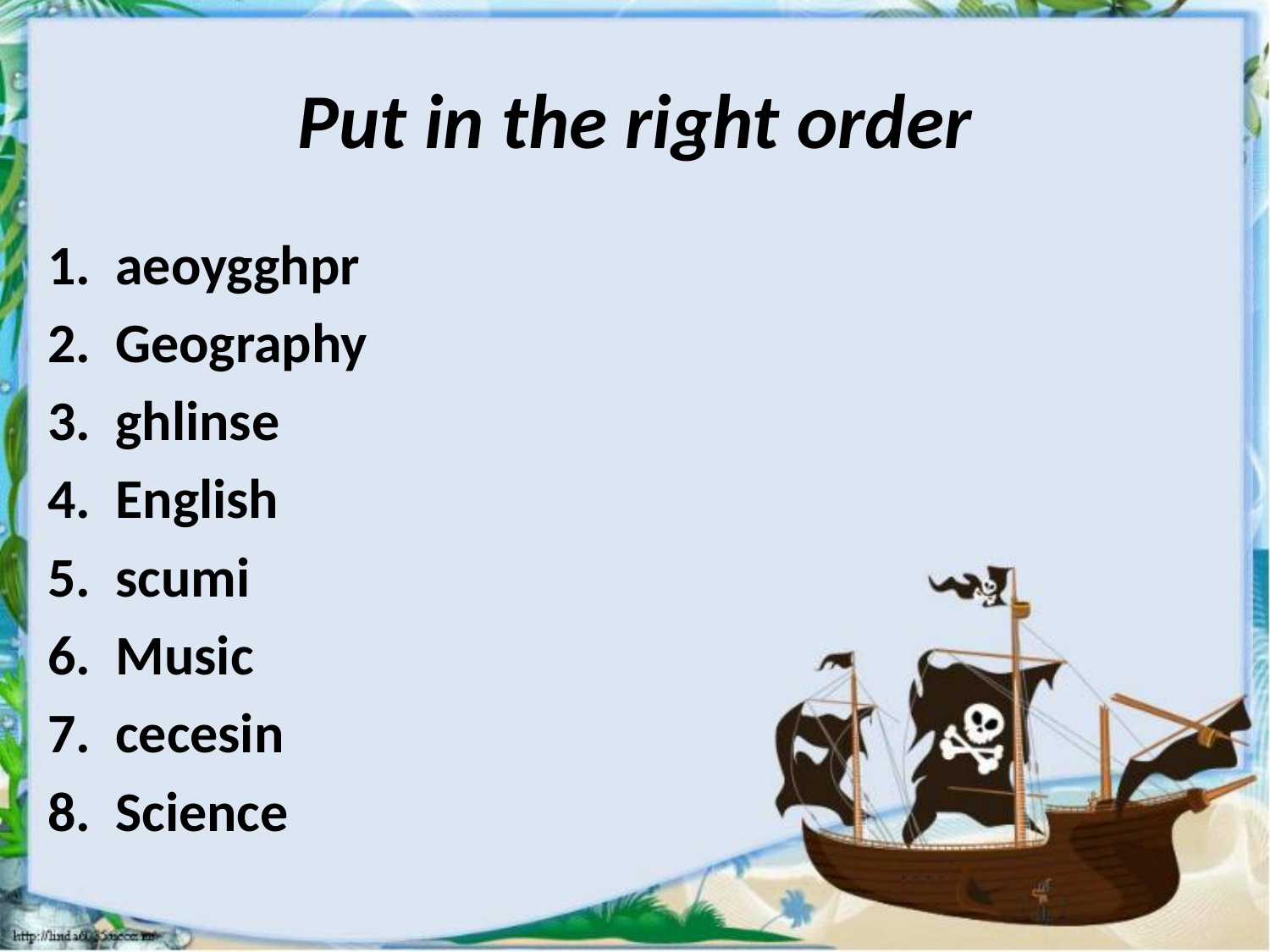

# Put in the right order
aeoygghpr
Geography
ghlinse
English
scumi
Music
cecesin
Science